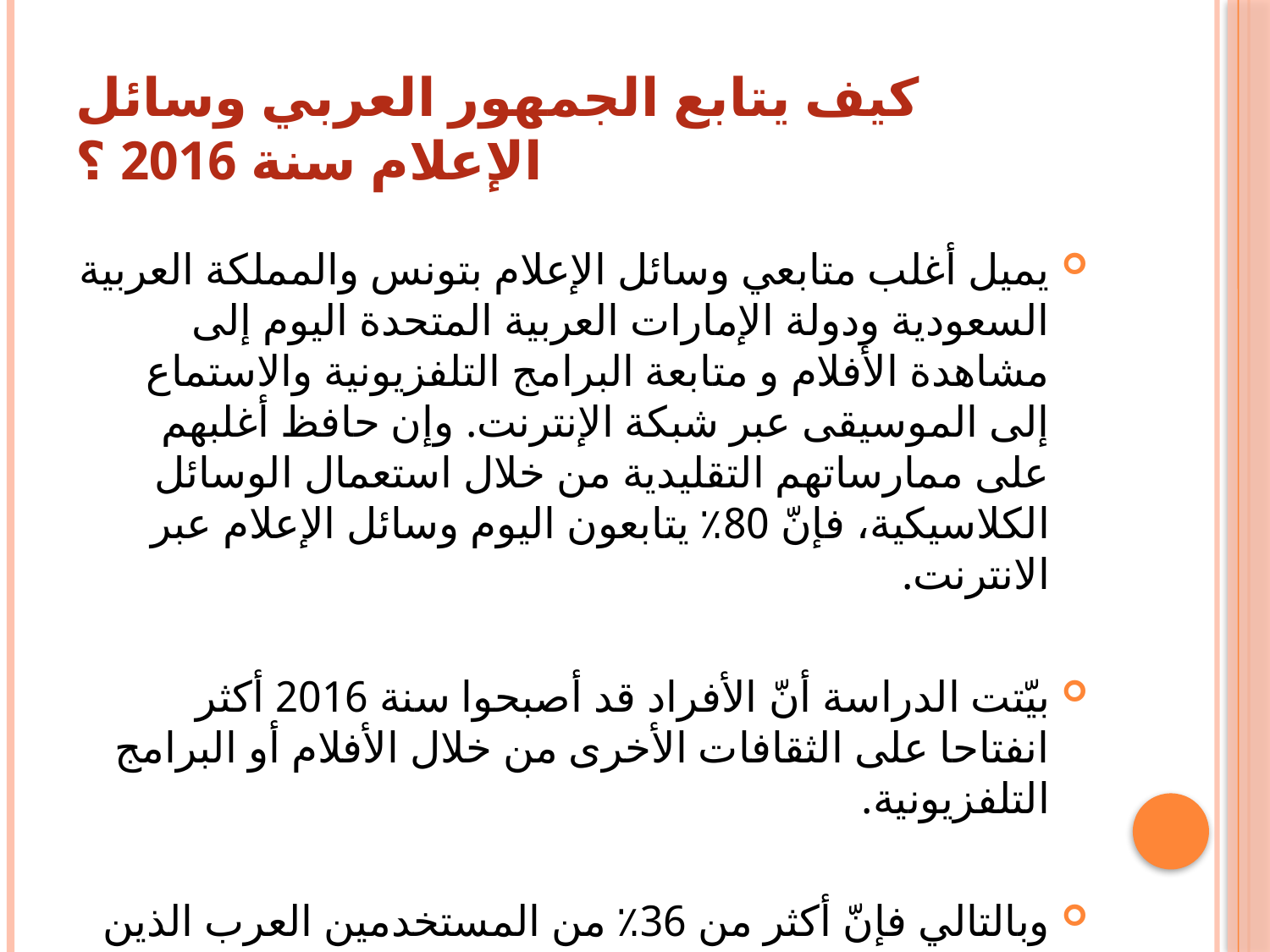

# كيف يتابع الجمهور العربي وسائل الإعلام سنة 2016 ؟
يميل أغلب متابعي وسائل الإعلام بتونس والمملكة العربية السعودية ودولة الإمارات العربية المتحدة اليوم إلى مشاهدة الأفلام و متابعة البرامج التلفزيونية والاستماع إلى الموسيقى عبر شبكة الإنترنت. وإن حافظ أغلبهم على ممارساتهم التقليدية من خلال استعمال الوسائل الكلاسيكية، فإنّ 80٪ يتابعون اليوم وسائل الإعلام عبر الانترنت.

بيّتت الدراسة أنّ الأفراد قد أصبحوا سنة 2016 أكثر انفتاحا على الثقافات الأخرى من خلال الأفلام أو البرامج التلفزيونية.

وبالتالي فإنّ أكثر من 36٪ من المستخدمين العرب الذين تشملهم عينة الدراسة توجد بقائمة قنواتهم التلفزية قناة ناطقة بلغة أجنبية.